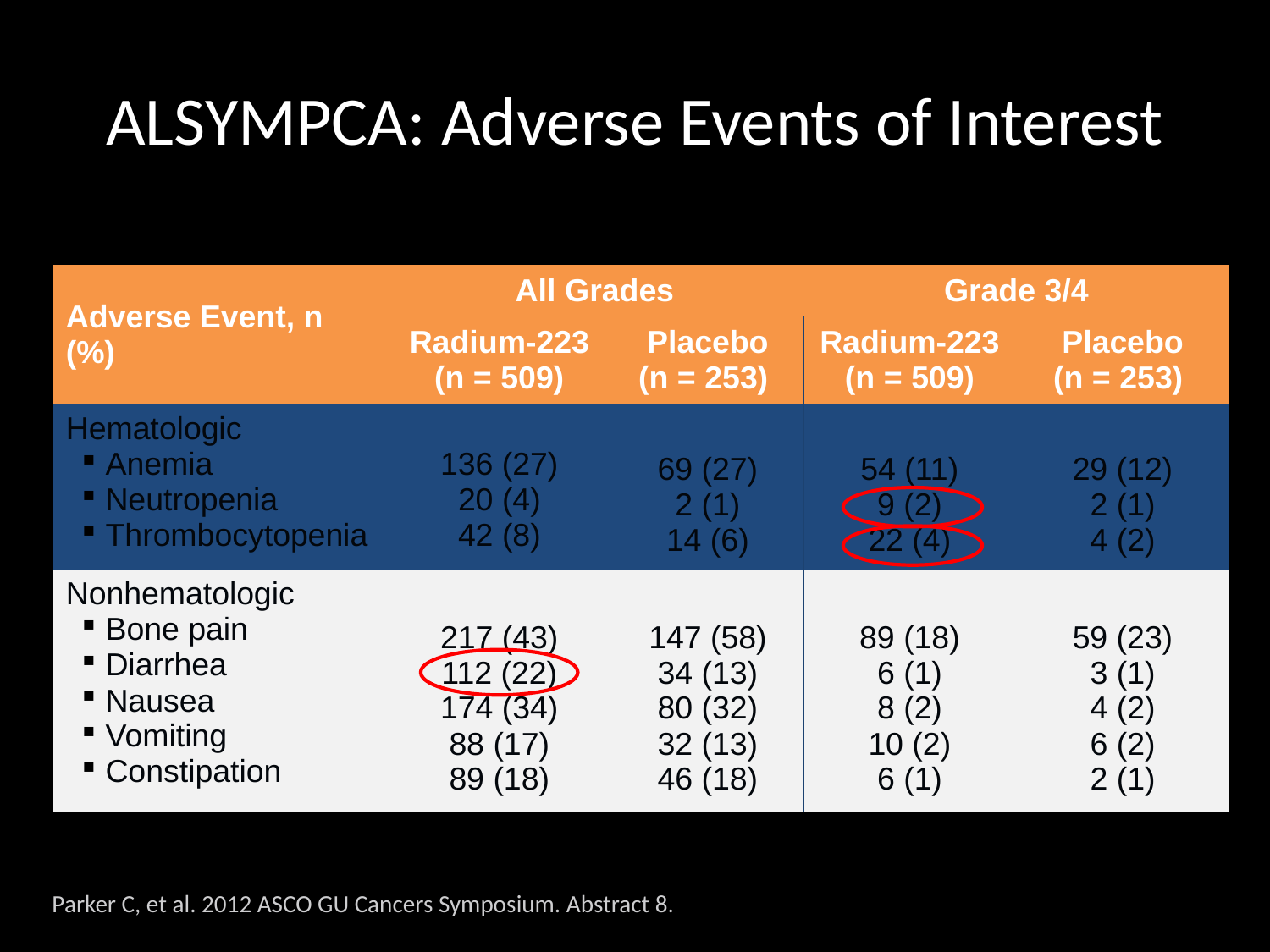

# ALSYMPCA: Adverse Events of Interest
| Adverse Event, n (%) | All Grades |  | Grade 3/4 |  |
| --- | --- | --- | --- | --- |
|  | Radium-223 (n = 509) | Placebo (n = 253) | Radium-223 (n = 509) | Placebo (n = 253) |
| Hematologic Anemia Neutropenia Thrombocytopenia | 136 (27) 20 (4) 42 (8) | 69 (27) 2 (1) 14 (6) | 54 (11) 9 (2) 22 (4) | 29 (12) 2 (1) 4 (2) |
| Nonhematologic Bone pain Diarrhea Nausea Vomiting Constipation | 217 (43) 112 (22) 174 (34) 88 (17) 89 (18) | 147 (58) 34 (13) 80 (32) 32 (13) 46 (18) | 89 (18) 6 (1) 8 (2) 10 (2) 6 (1) | 59 (23) 3 (1) 4 (2) 6 (2) 2 (1) |

Parker C, et al. 2012 ASCO GU Cancers Symposium. Abstract 8.